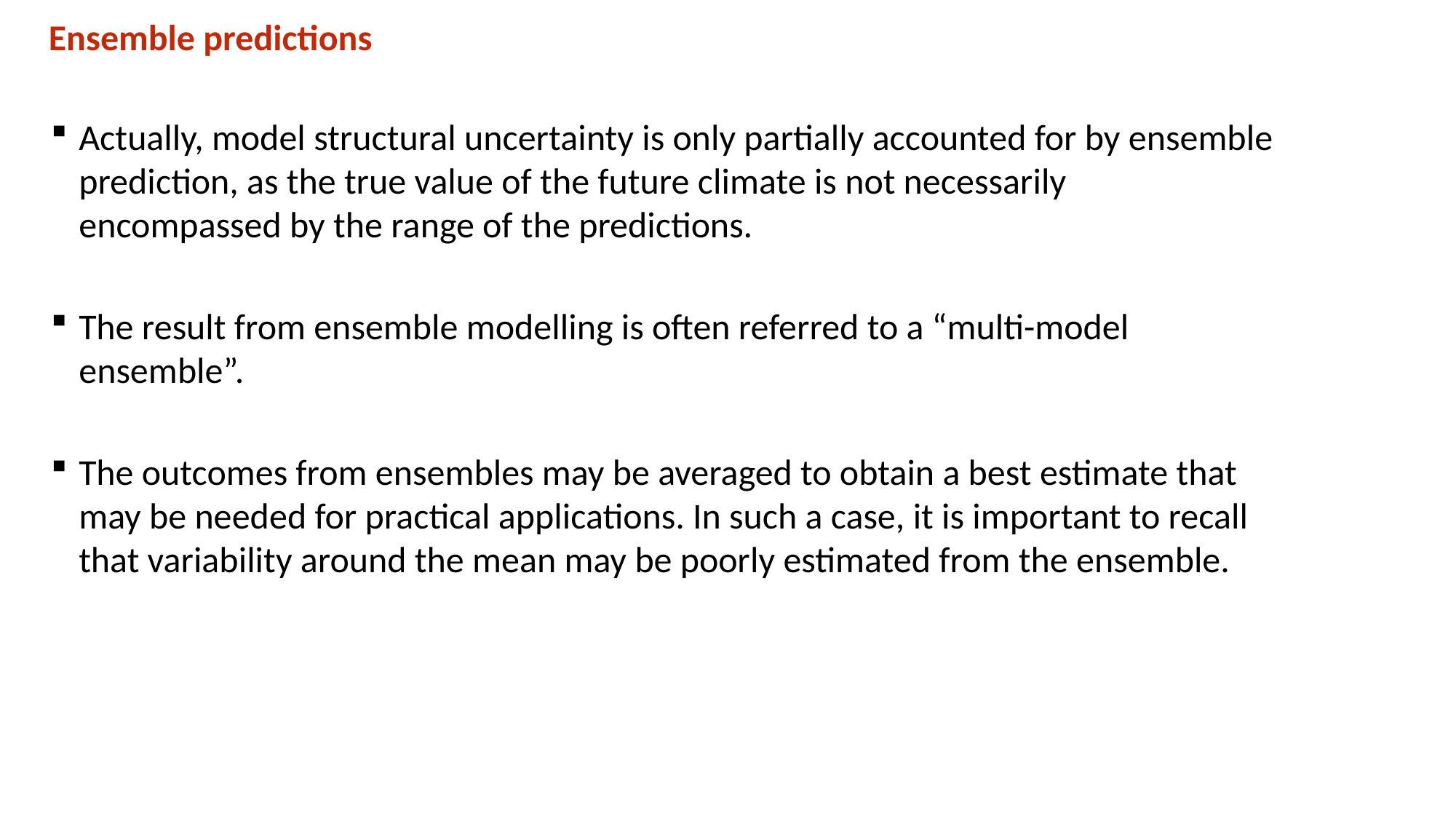

Ensemble predictions
Actually, model structural uncertainty is only partially accounted for by ensemble prediction, as the true value of the future climate is not necessarily encompassed by the range of the predictions.

The result from ensemble modelling is often referred to a “multi-model ensemble”.

The outcomes from ensembles may be averaged to obtain a best estimate that may be needed for practical applications. In such a case, it is important to recall that variability around the mean may be poorly estimated from the ensemble.